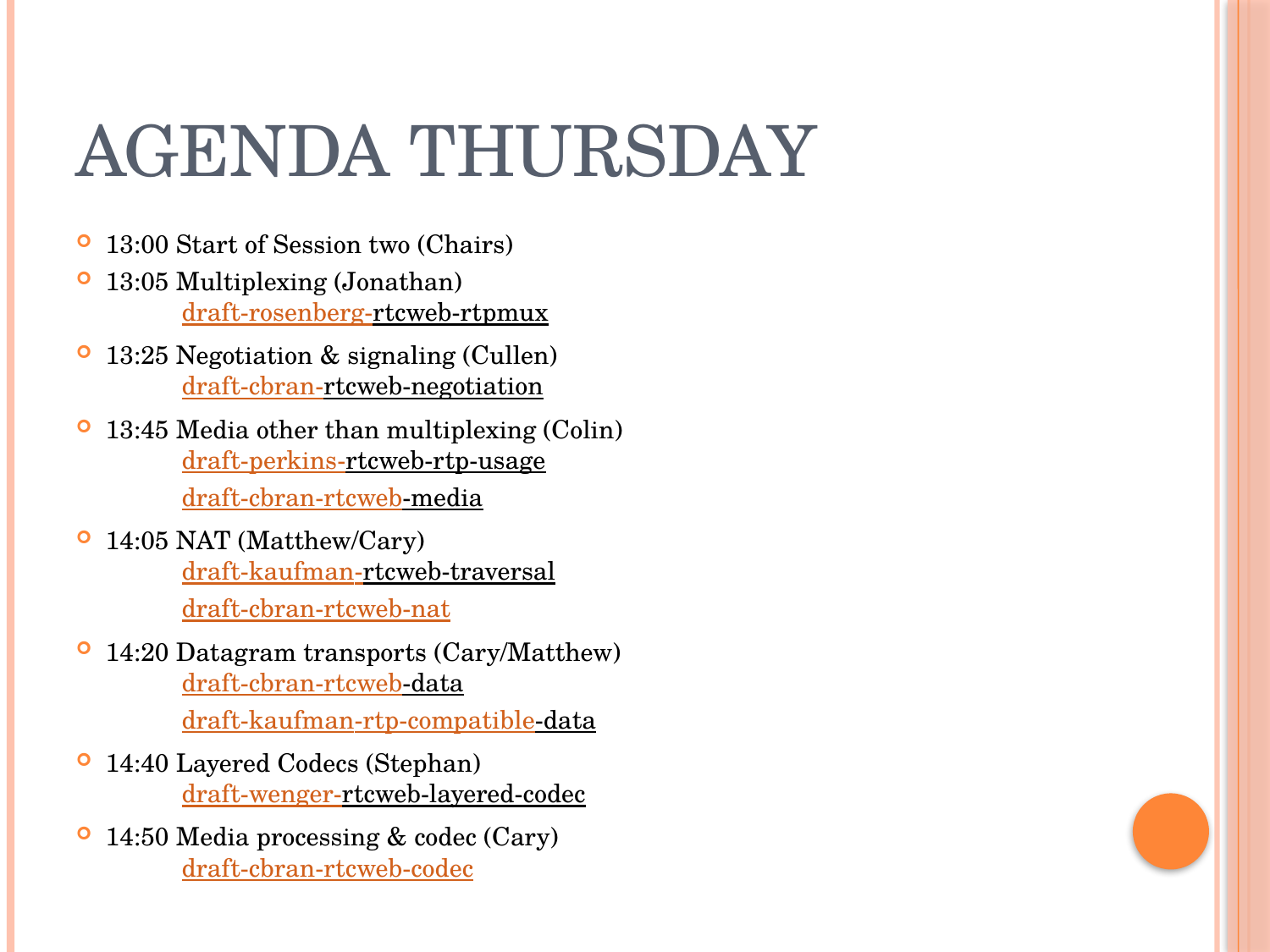

# Agenda Thursday
13:00 Start of Session two (Chairs)
13:05 Multiplexing (Jonathan)
	draft-rosenberg-rtcweb-rtpmux
13:25 Negotiation & signaling (Cullen)
	draft-cbran-rtcweb-negotiation
13:45 Media other than multiplexing (Colin)
	draft-perkins-rtcweb-rtp-usage
	draft-cbran-rtcweb-media
14:05 NAT (Matthew/Cary)
	draft-kaufman-rtcweb-traversal
	draft-cbran-rtcweb-nat
14:20 Datagram transports (Cary/Matthew)
	draft-cbran-rtcweb-data
	draft-kaufman-rtp-compatible-data
14:40 Layered Codecs (Stephan)
	draft-wenger-rtcweb-layered-codec
14:50 Media processing & codec (Cary)
	draft-cbran-rtcweb-codec